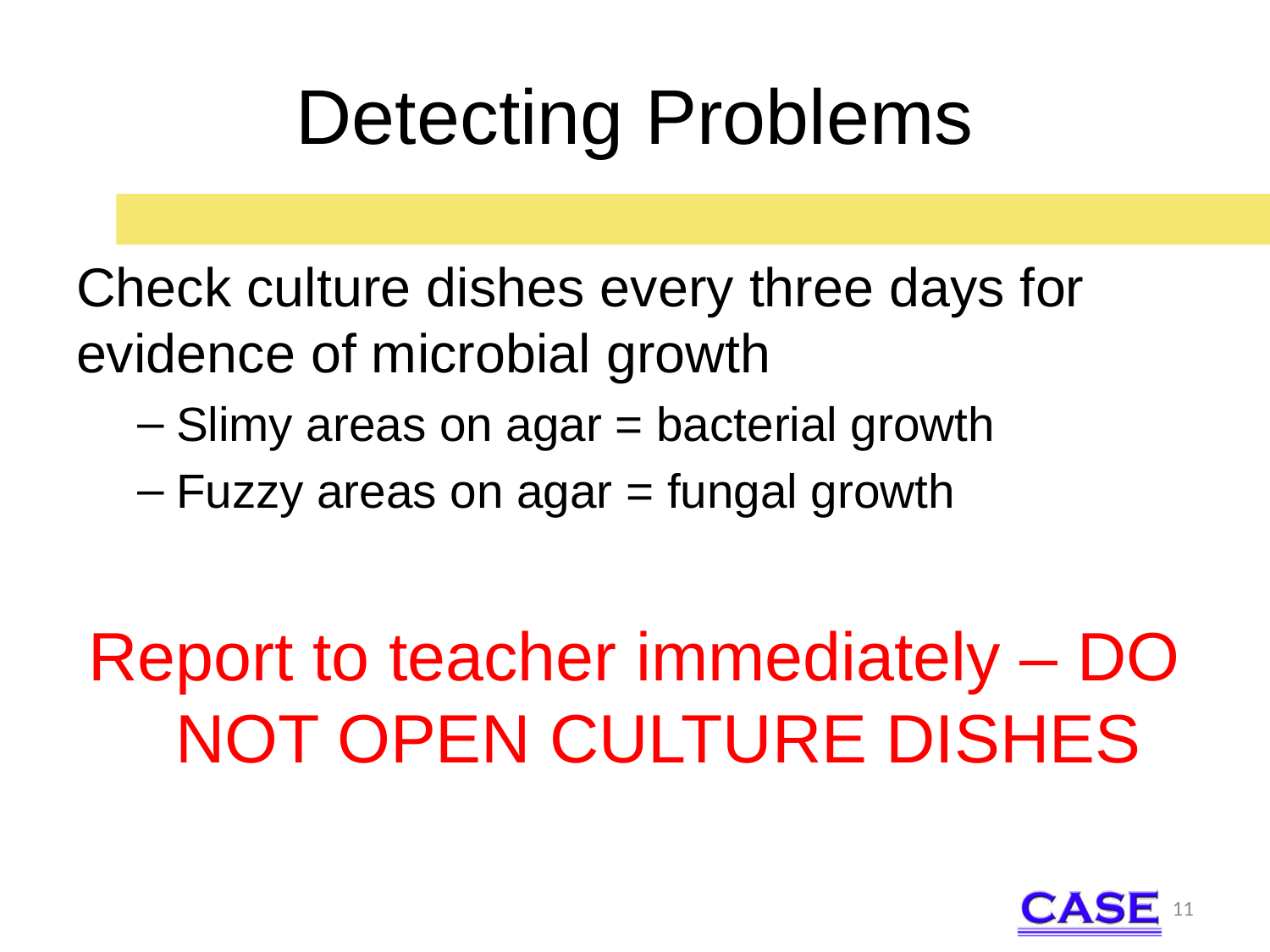

# Detecting Problems
Check culture dishes every three days for evidence of microbial growth
Slimy areas on agar = bacterial growth
Fuzzy areas on agar = fungal growth

Report to teacher immediately – DO NOT OPEN CULTURE DISHES

11